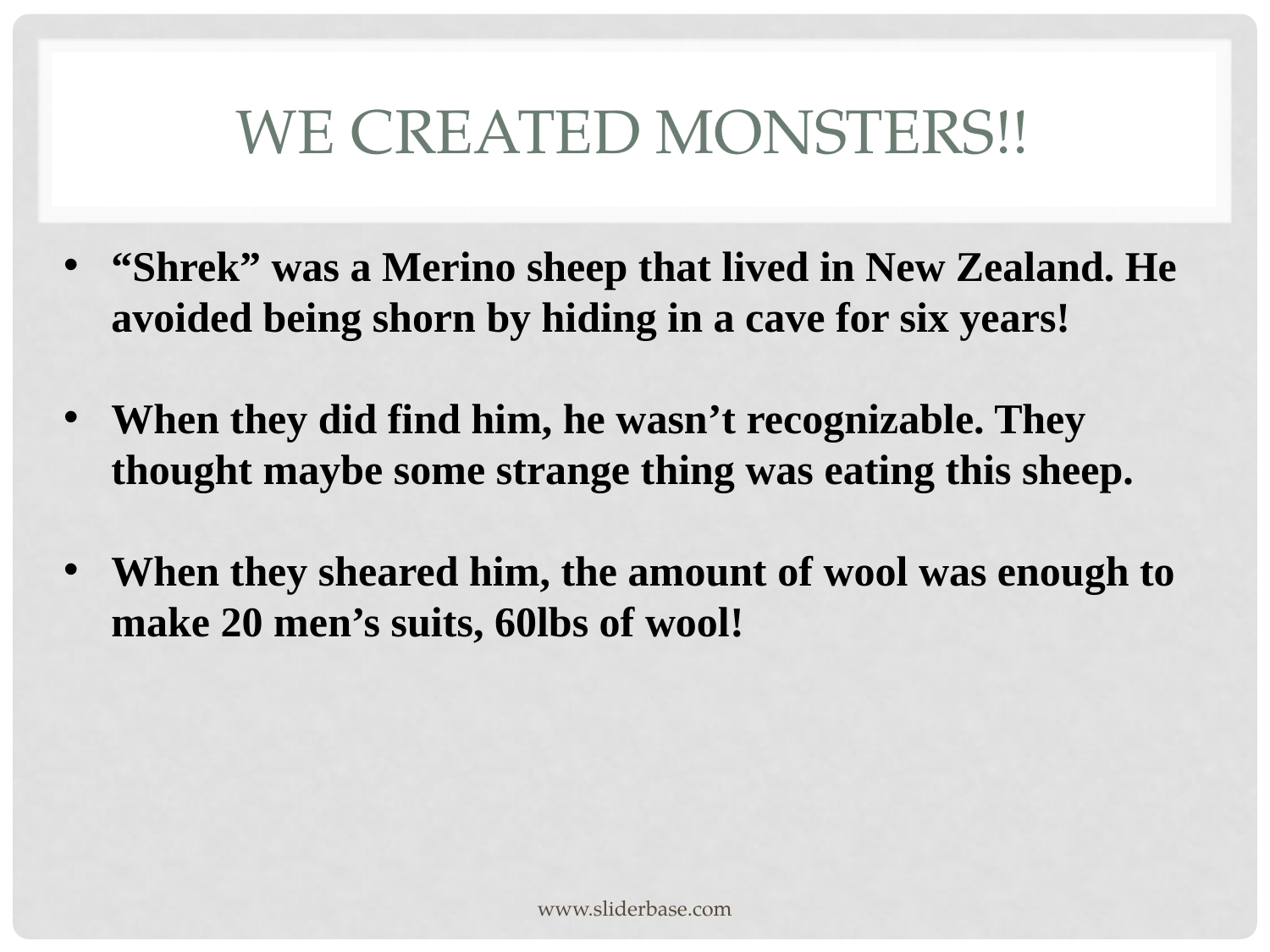

# We created monsters!!
“Shrek” was a Merino sheep that lived in New Zealand. He avoided being shorn by hiding in a cave for six years!

When they did find him, he wasn’t recognizable. They thought maybe some strange thing was eating this sheep.

When they sheared him, the amount of wool was enough to make 20 men’s suits, 60lbs of wool!
www.sliderbase.com